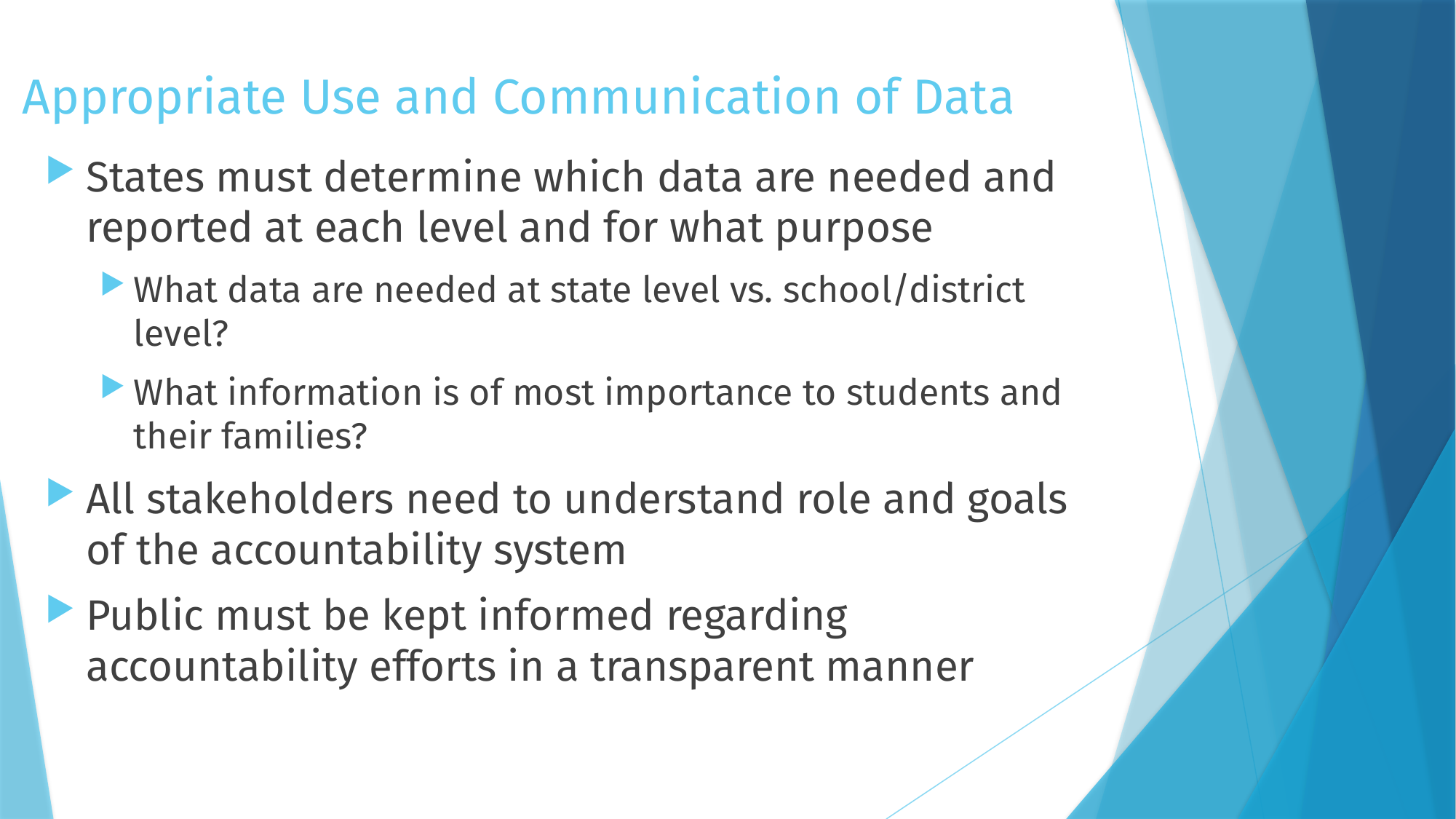

# Appropriate Use and Communication of Data
States must determine which data are needed and reported at each level and for what purpose
What data are needed at state level vs. school/district level?
What information is of most importance to students and their families?
All stakeholders need to understand role and goals of the accountability system
Public must be kept informed regarding accountability efforts in a transparent manner